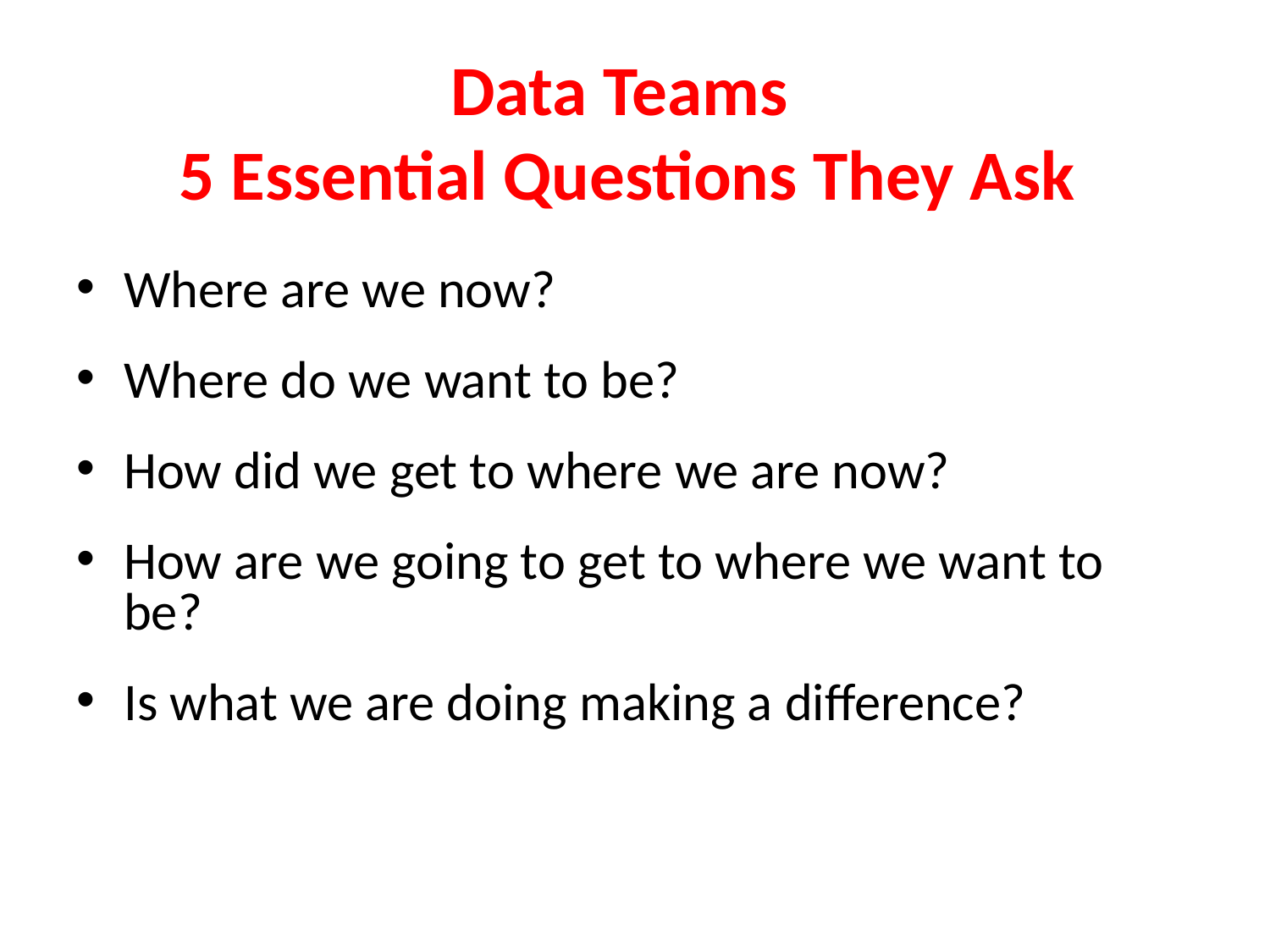

# Data Teams 5 Essential Questions They Ask
Where are we now?

Where do we want to be?

How did we get to where we are now?

How are we going to get to where we want to be?

Is what we are doing making a difference?